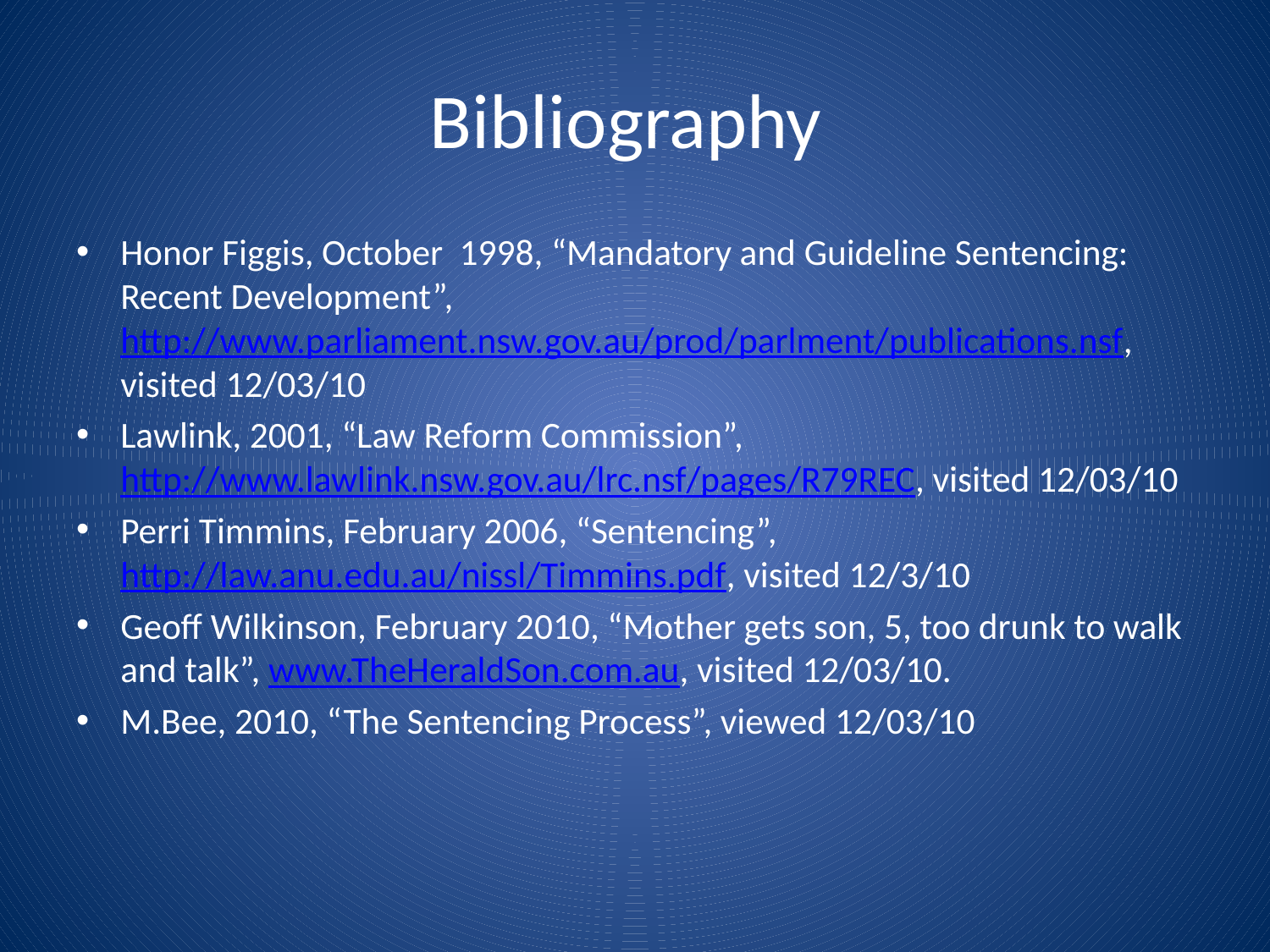

# Bibliography
Honor Figgis, October  1998, “Mandatory and Guideline Sentencing: Recent Development”, http://www.parliament.nsw.gov.au/prod/parlment/publications.nsf, visited 12/03/10
Lawlink, 2001, “Law Reform Commission”, http://www.lawlink.nsw.gov.au/lrc.nsf/pages/R79REC, visited 12/03/10
Perri Timmins, February 2006, “Sentencing”,  http://law.anu.edu.au/nissl/Timmins.pdf, visited 12/3/10
Geoff Wilkinson, February 2010, “Mother gets son, 5, too drunk to walk and talk”, www.TheHeraldSon.com.au, visited 12/03/10.
M.Bee, 2010, “The Sentencing Process”, viewed 12/03/10